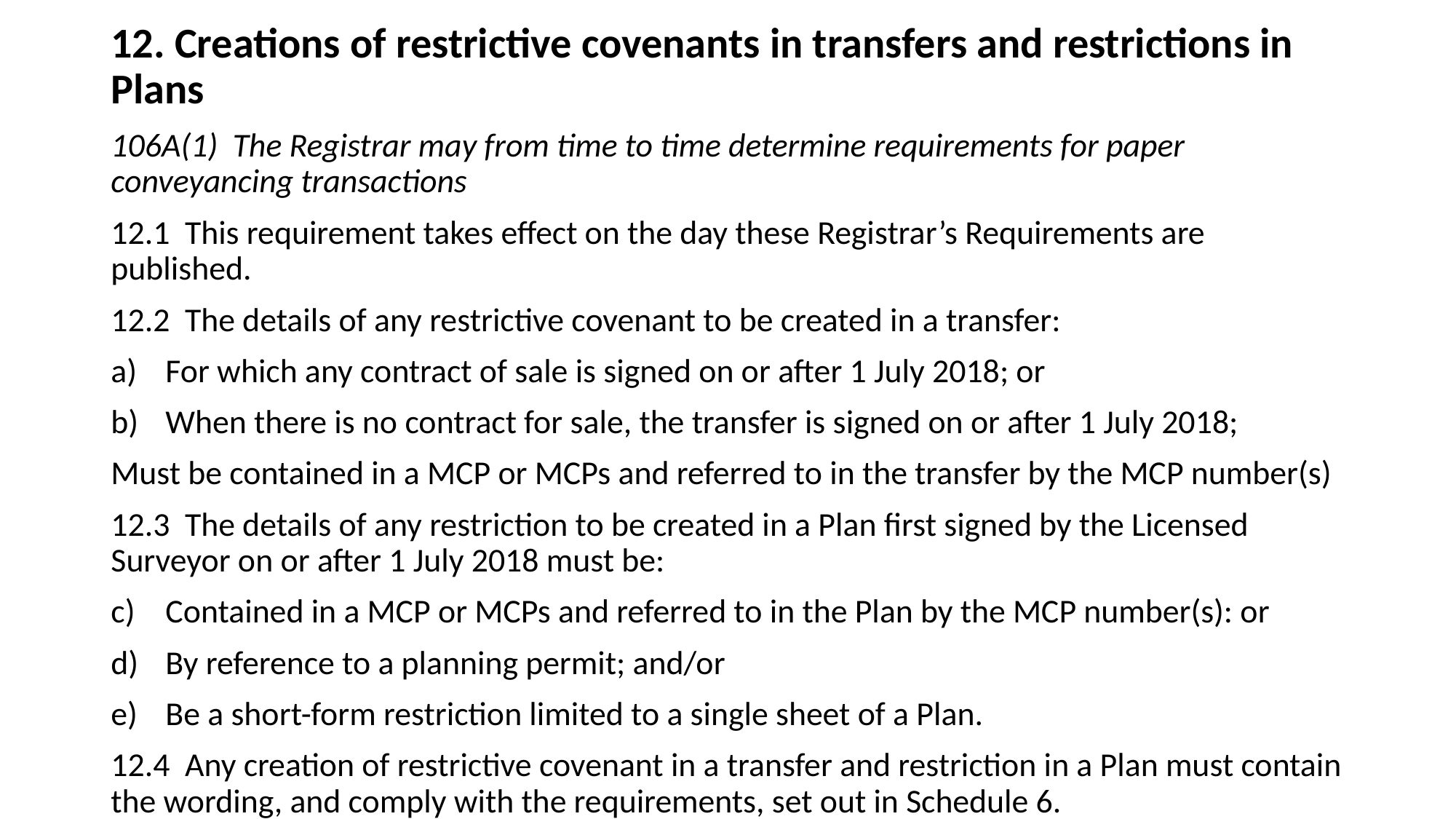

12. Creations of restrictive covenants in transfers and restrictions in Plans
106A(1)  The Registrar may from time to time determine requirements for paper conveyancing transactions
12.1  This requirement takes effect on the day these Registrar’s Requirements are   published.
12.2  The details of any restrictive covenant to be created in a transfer:
For which any contract of sale is signed on or after 1 July 2018; or
When there is no contract for sale, the transfer is signed on or after 1 July 2018;
Must be contained in a MCP or MCPs and referred to in the transfer by the MCP number(s)
12.3  The details of any restriction to be created in a Plan first signed by the Licensed Surveyor on or after 1 July 2018 must be:
Contained in a MCP or MCPs and referred to in the Plan by the MCP number(s): or
By reference to a planning permit; and/or
Be a short-form restriction limited to a single sheet of a Plan.
12.4  Any creation of restrictive covenant in a transfer and restriction in a Plan must contain the wording, and comply with the requirements, set out in Schedule 6.